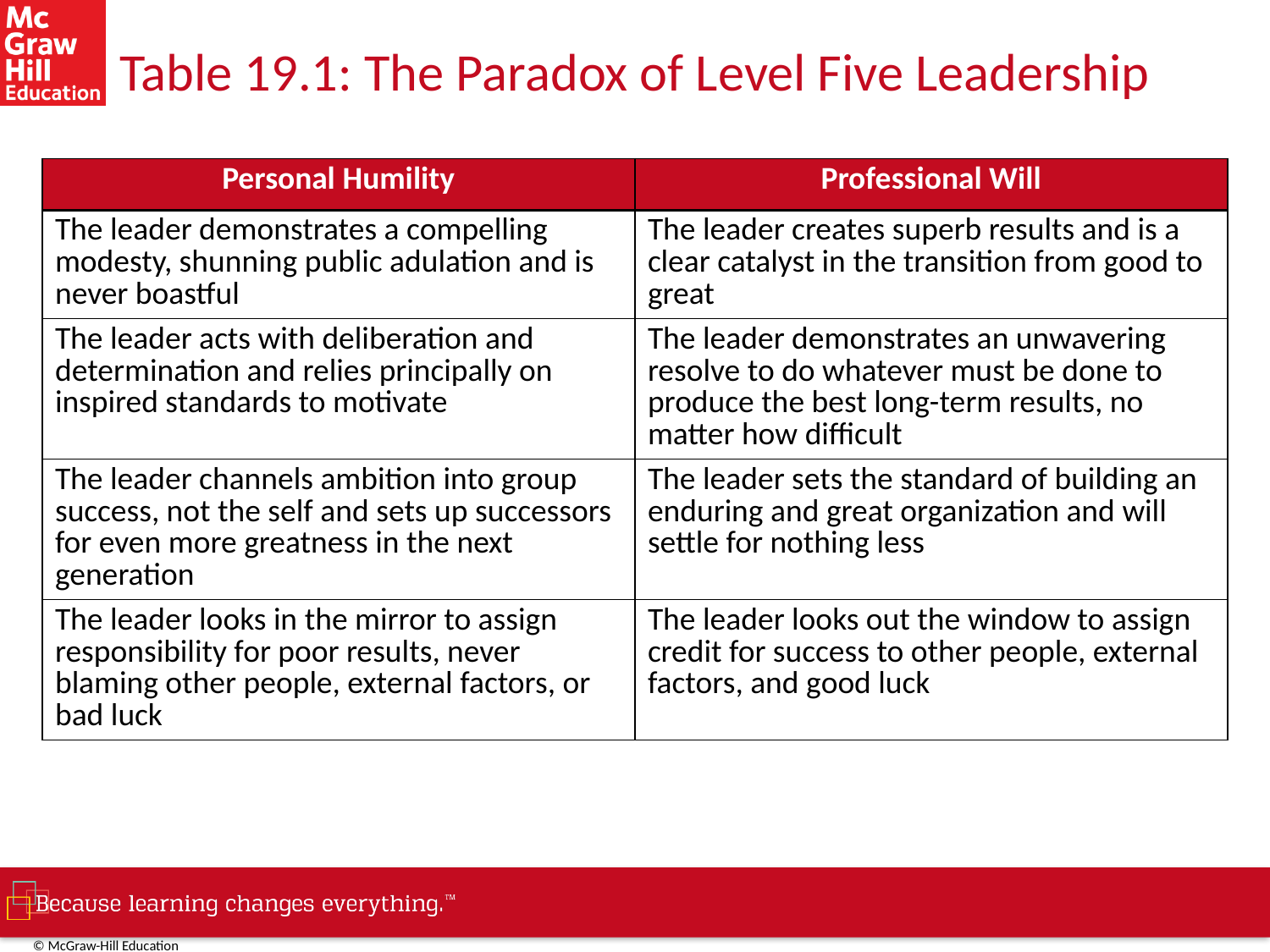

# Table 19.1: The Paradox of Level Five Leadership
| Personal Humility | Professional Will |
| --- | --- |
| The leader demonstrates a compelling modesty, shunning public adulation and is never boastful | The leader creates superb results and is a clear catalyst in the transition from good to great |
| The leader acts with deliberation and determination and relies principally on inspired standards to motivate | The leader demonstrates an unwavering resolve to do whatever must be done to produce the best long-term results, no matter how difficult |
| The leader channels ambition into group success, not the self and sets up successors for even more greatness in the next generation | The leader sets the standard of building an enduring and great organization and will settle for nothing less |
| The leader looks in the mirror to assign responsibility for poor results, never blaming other people, external factors, or bad luck | The leader looks out the window to assign credit for success to other people, external factors, and good luck |